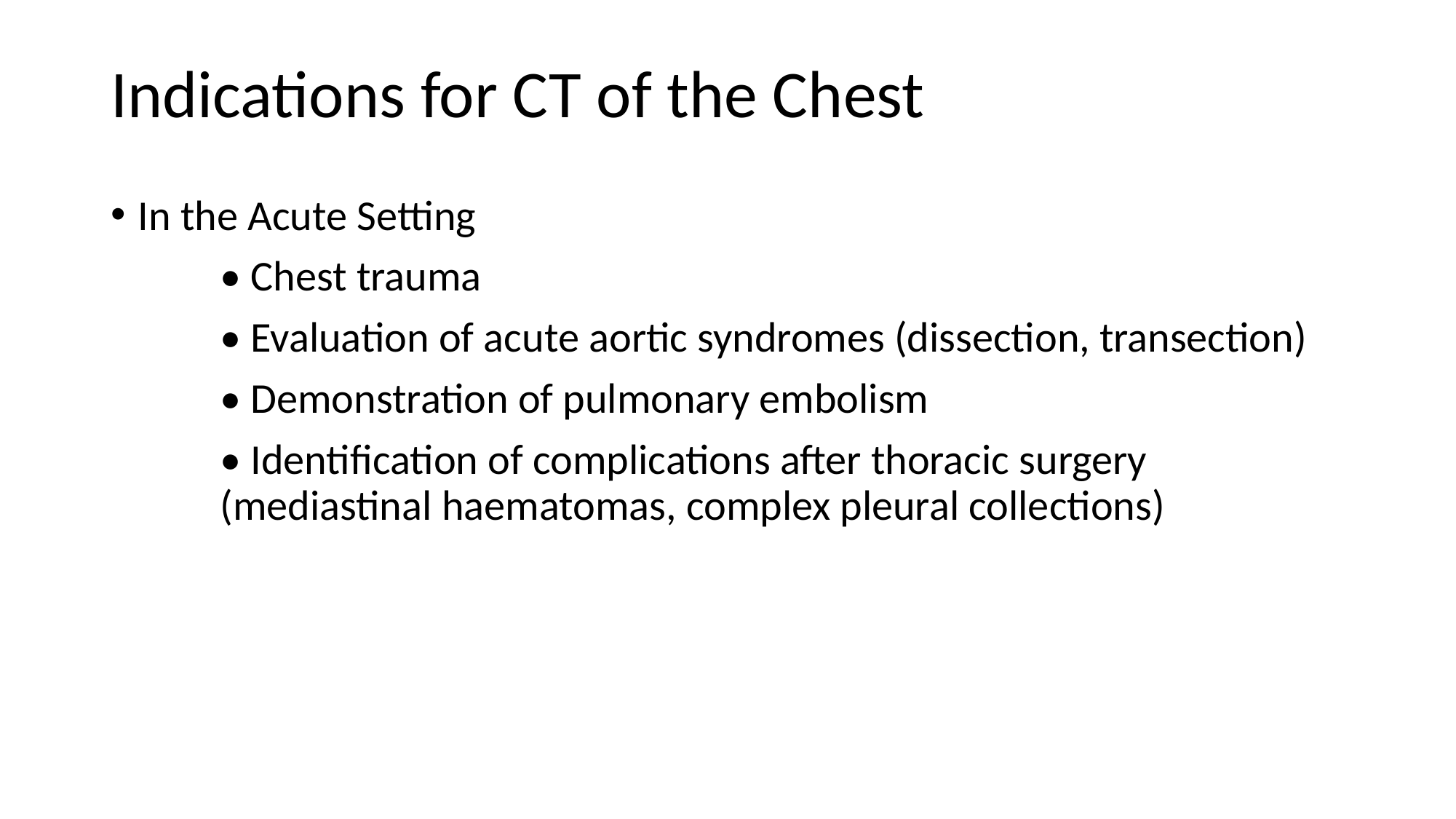

# Indications for CT of the Chest
In the Acute Setting
	• Chest trauma
	• Evaluation of acute aortic syndromes (dissection, transection)
	• Demonstration of pulmonary embolism
	• Identification of complications after thoracic surgery 	 		(mediastinal haematomas, complex pleural collections)